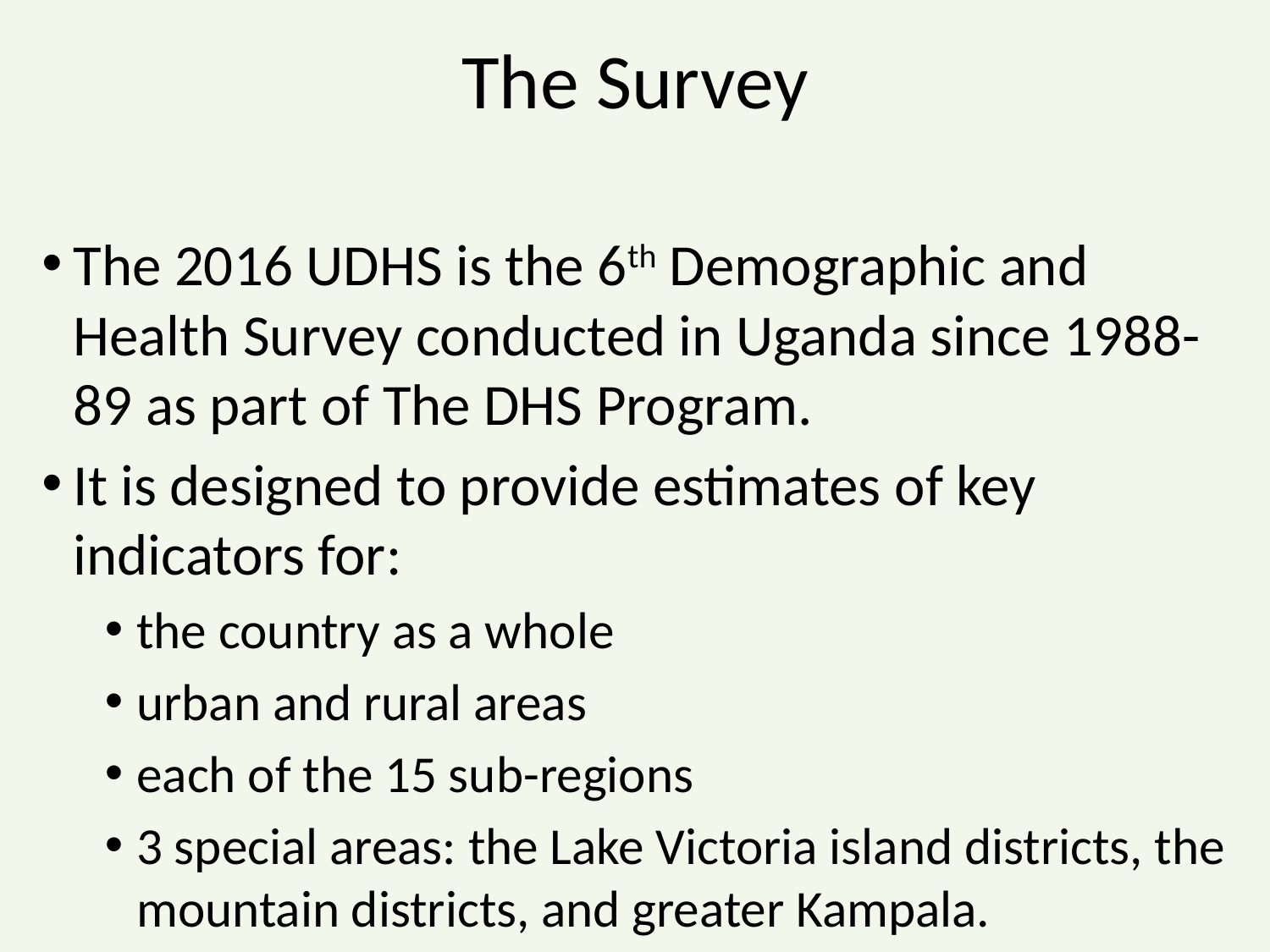

# The Survey
The 2016 UDHS is the 6th Demographic and Health Survey conducted in Uganda since 1988-89 as part of The DHS Program.
It is designed to provide estimates of key indicators for:
the country as a whole
urban and rural areas
each of the 15 sub-regions
3 special areas: the Lake Victoria island districts, the mountain districts, and greater Kampala.